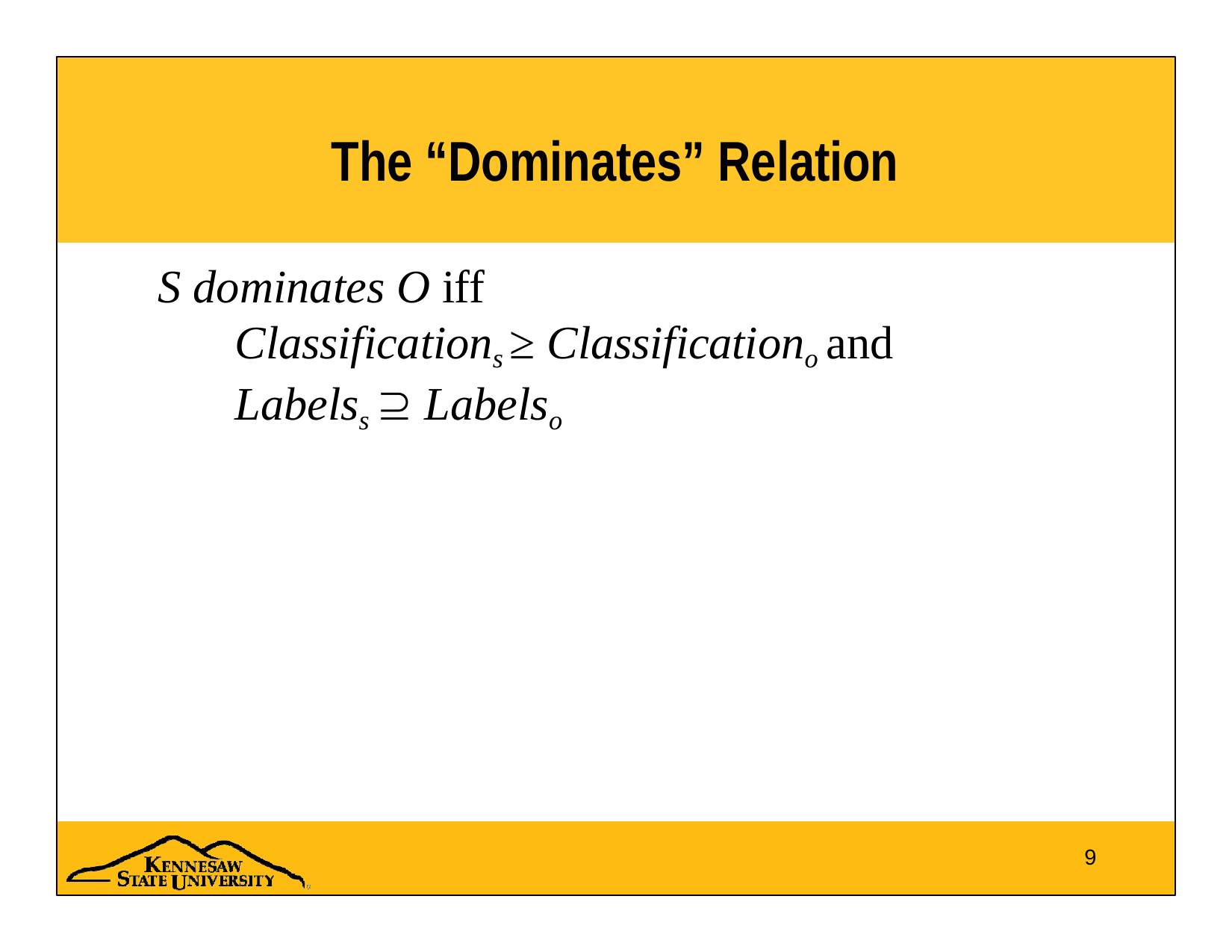

# The “Dominates” Relation
S dominates O iff
Classifications ≥ Classificationo and
Labelss ⊇ Labelso

9